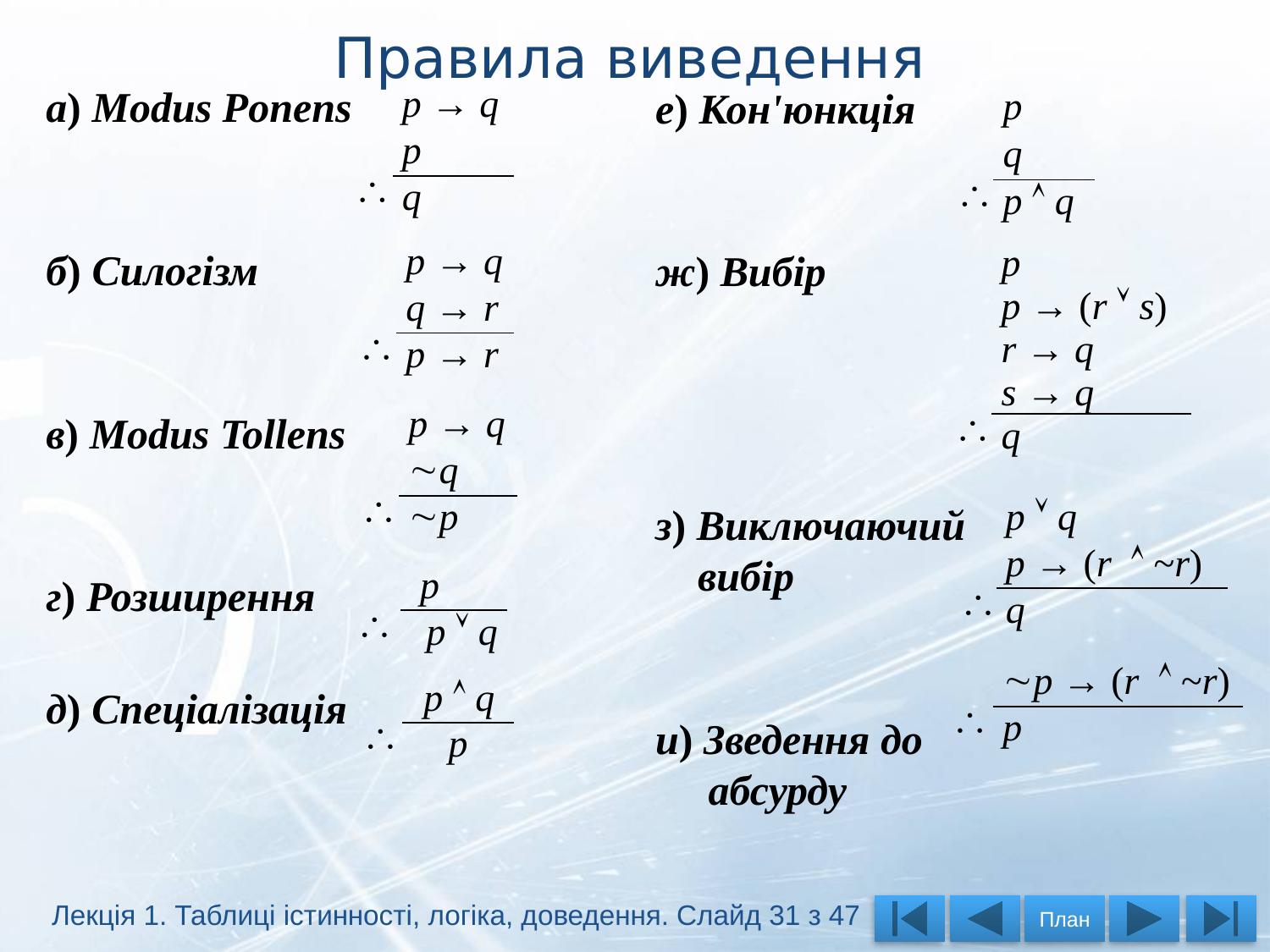

# Правила виведення
а) Modus Ponens

б) Силогізм

в) Modus Tollens

г) Розширення

д) Спеціалізація

е) Кон'юнкція

ж) Вибір

з) Виключаючий
    вибір

и) Зведення до
     абсурду

|  | p → q |
| --- | --- |
|  | p |
| ∴ | q |
|  | p |
| --- | --- |
|  | q |
| ∴ | p ∧ q |
|  | p → q |
| --- | --- |
|  | q → r |
| ∴ | p → r |
|  | р |
| --- | --- |
|  | р → (r ∨ s) |
|  | r → q |
|  | s → q |
| ∴ | q |
|  | p → q |
| --- | --- |
|  | ∼q |
| ∴ | ∼p |
|  | p ∨ q |
| --- | --- |
|  | р → (r ∧ ~r) |
| ∴ | q |
|  | p |
| --- | --- |
| ∴ | p ∨ q |
|  | ∼р → (r ∧ ~r) |
| --- | --- |
| ∴ | p |
|  | p ∧ q |
| --- | --- |
| ∴ | p |
Лекція 1. Таблиці істинності, логіка, доведення. Слайд 31 з 47

План